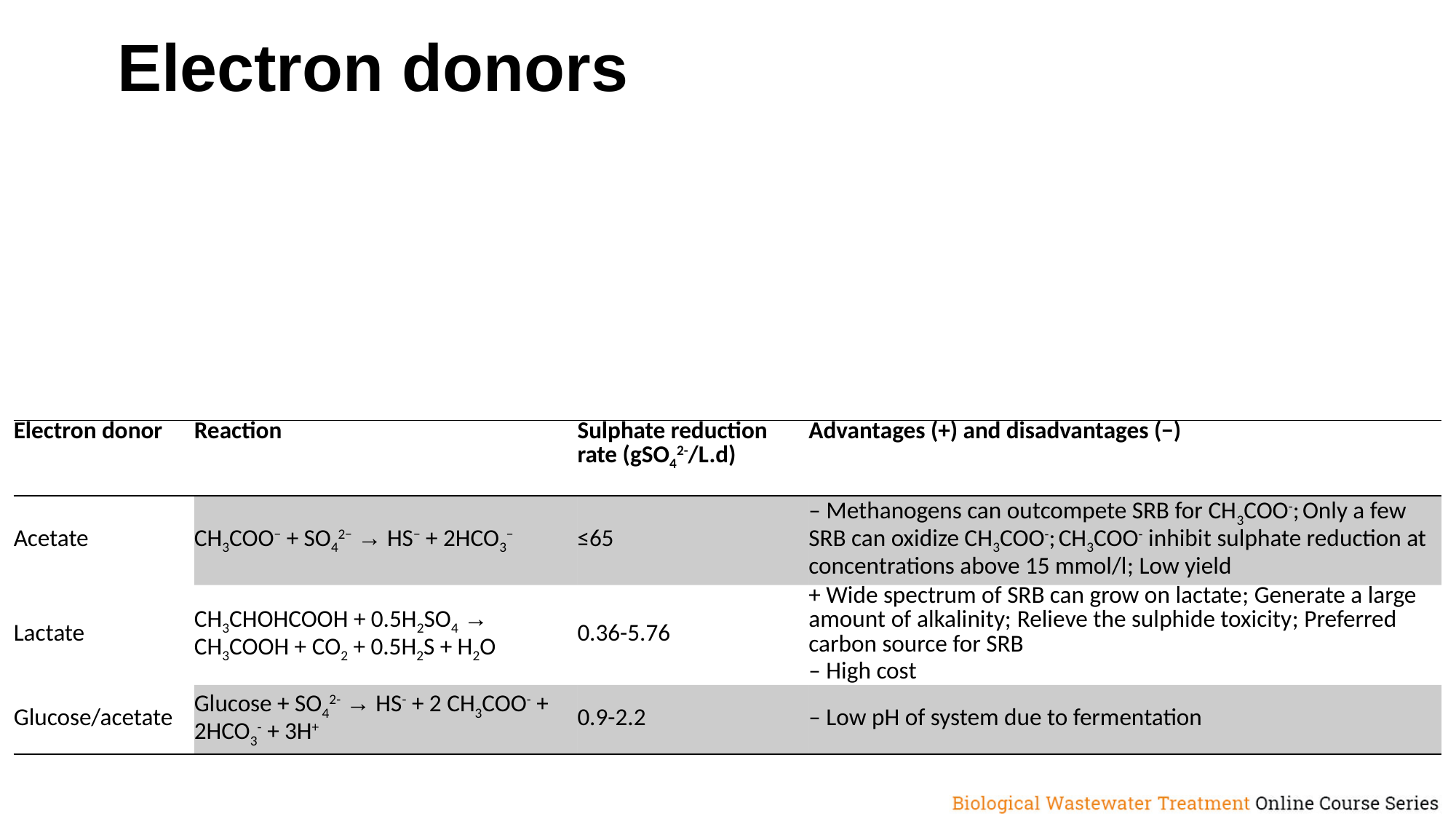

# Electron donors
| Electron donor | Reaction | Sulphate reduction rate (gSO42-/L.d) | Advantages (+) and disadvantages (−) |
| --- | --- | --- | --- |
| Acetate | CH3COO− + SO42− → HS− + 2HCO3− | ≤65 | – Methanogens can outcompete SRB for CH3COO-; Only a few SRB can oxidize CH3COO-; CH3COO- inhibit sulphate reduction at concentrations above 15 mmol/l; Low yield |
| Lactate | CH3CHOHCOOH + 0.5H2SO4 → CH3COOH + CO2 + 0.5H2S + H2O | 0.36-5.76 | + Wide spectrum of SRB can grow on lactate; Generate a large amount of alkalinity; Relieve the sulphide toxicity; Preferred carbon source for SRB – High cost |
| Glucose/acetate | Glucose + SO42- → HS- + 2 CH3COO- + 2HCO3- + 3H+ | 0.9-2.2 | – Low pH of system due to fermentation |